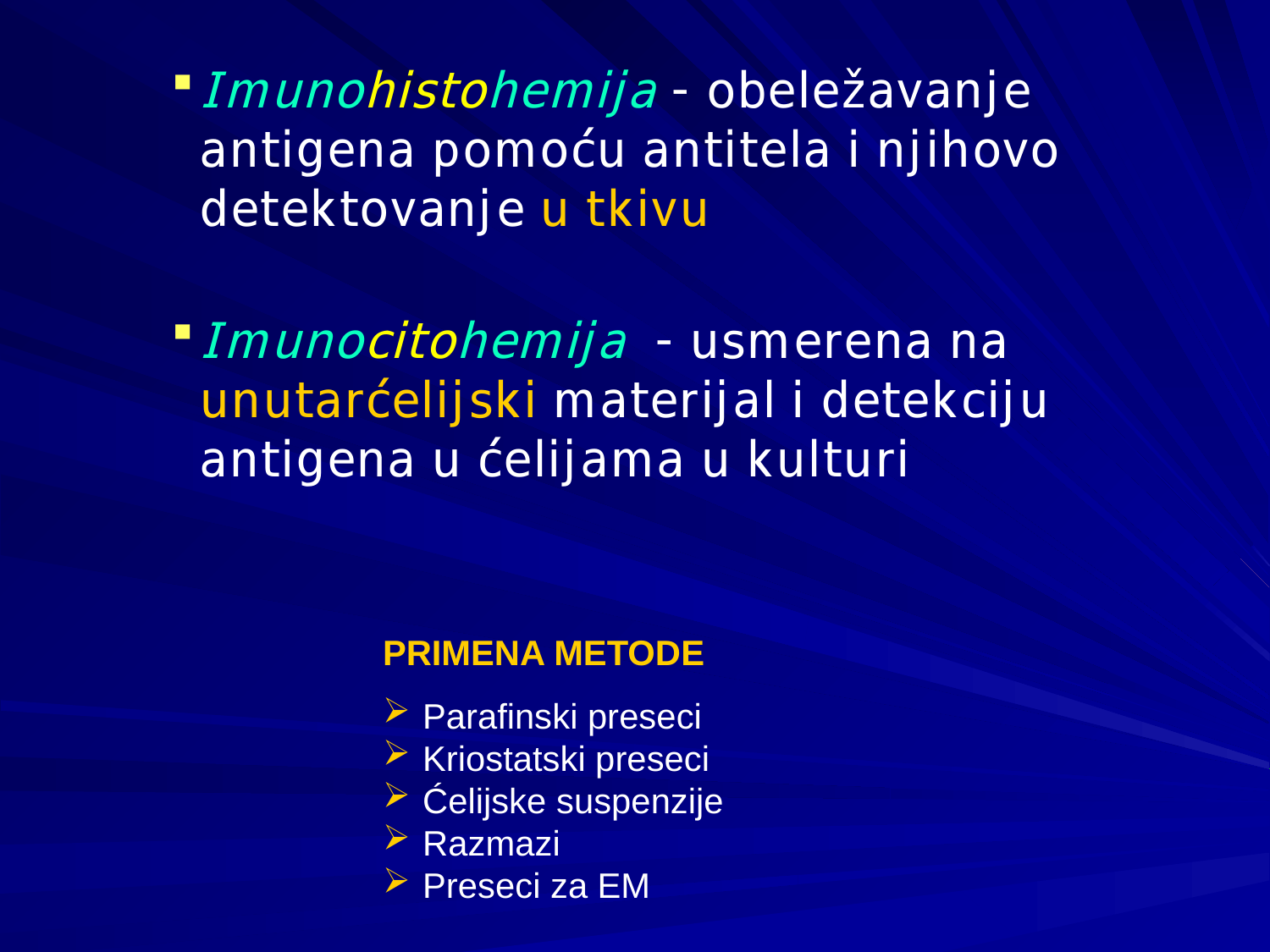

Imunohistohemija - obeležavanje antigena pomoću antitela i njihovo detektovanje u tkivu

Imunocitohemija  - usmerena na unutarćelijski materijal i detekciju antigena u ćelijama u kulturi
PRIMENA METODE
Parafinski preseci
Kriostatski preseci
Ćelijske suspenzije
Razmazi
Preseci za EM